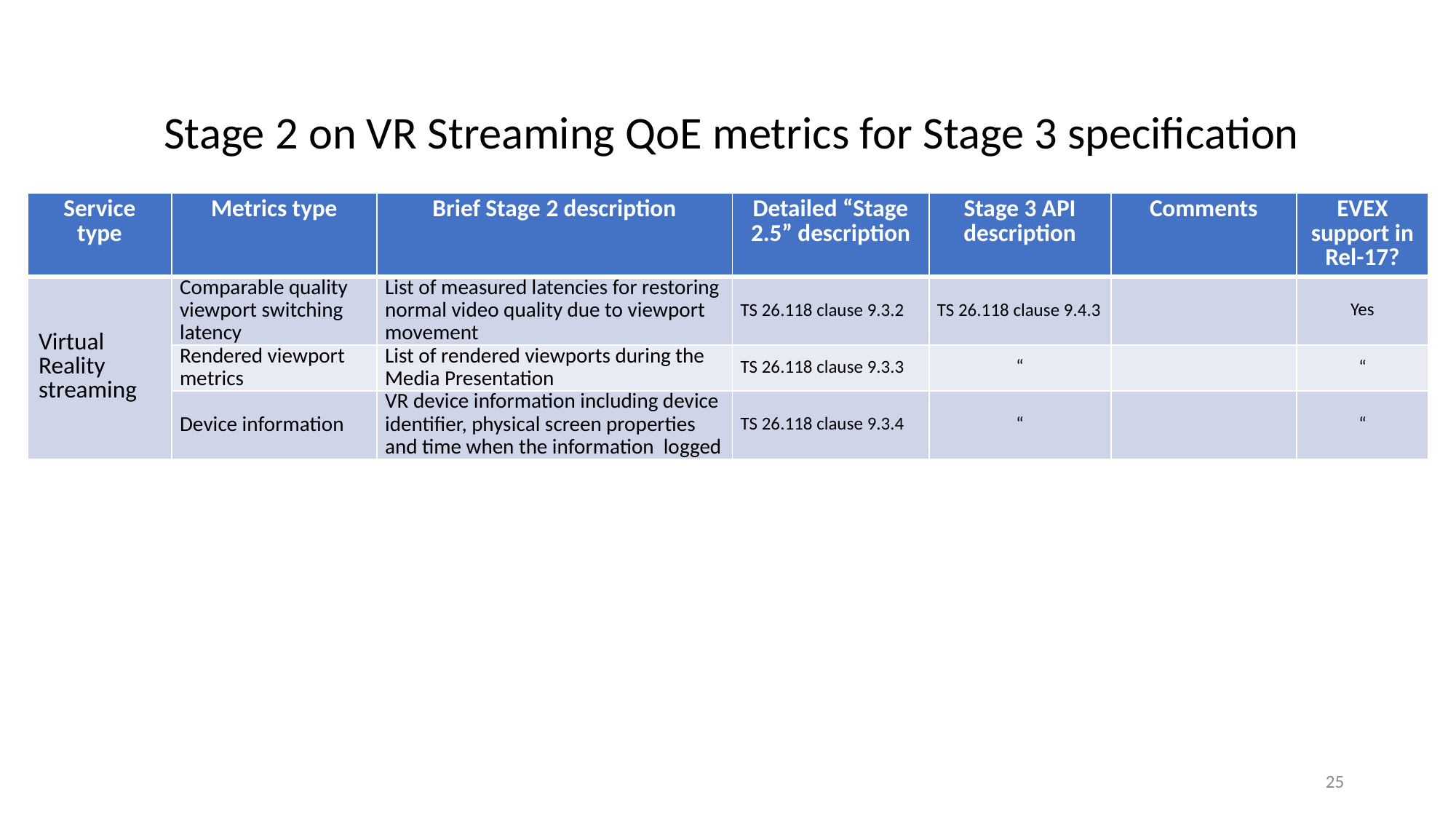

# Stage 2 on VR Streaming QoE metrics for Stage 3 specification
| Service type | Metrics type | Brief Stage 2 description | Detailed “Stage 2.5” description | Stage 3 API description | Comments | EVEX support in Rel-17? |
| --- | --- | --- | --- | --- | --- | --- |
| Virtual Reality streaming | Comparable quality viewport switching latency | List of measured latencies for restoring normal video quality due to viewport movement | TS 26.118 clause 9.3.2 | TS 26.118 clause 9.4.3 |  | Yes |
|  | Rendered viewport metrics | List of rendered viewports during the Media Presentation | TS 26.118 clause 9.3.3 | “ |  | “ |
|  | Device information | VR device information including device identifier, physical screen properties and time when the information logged | TS 26.118 clause 9.3.4 | “ |  | “ |
25